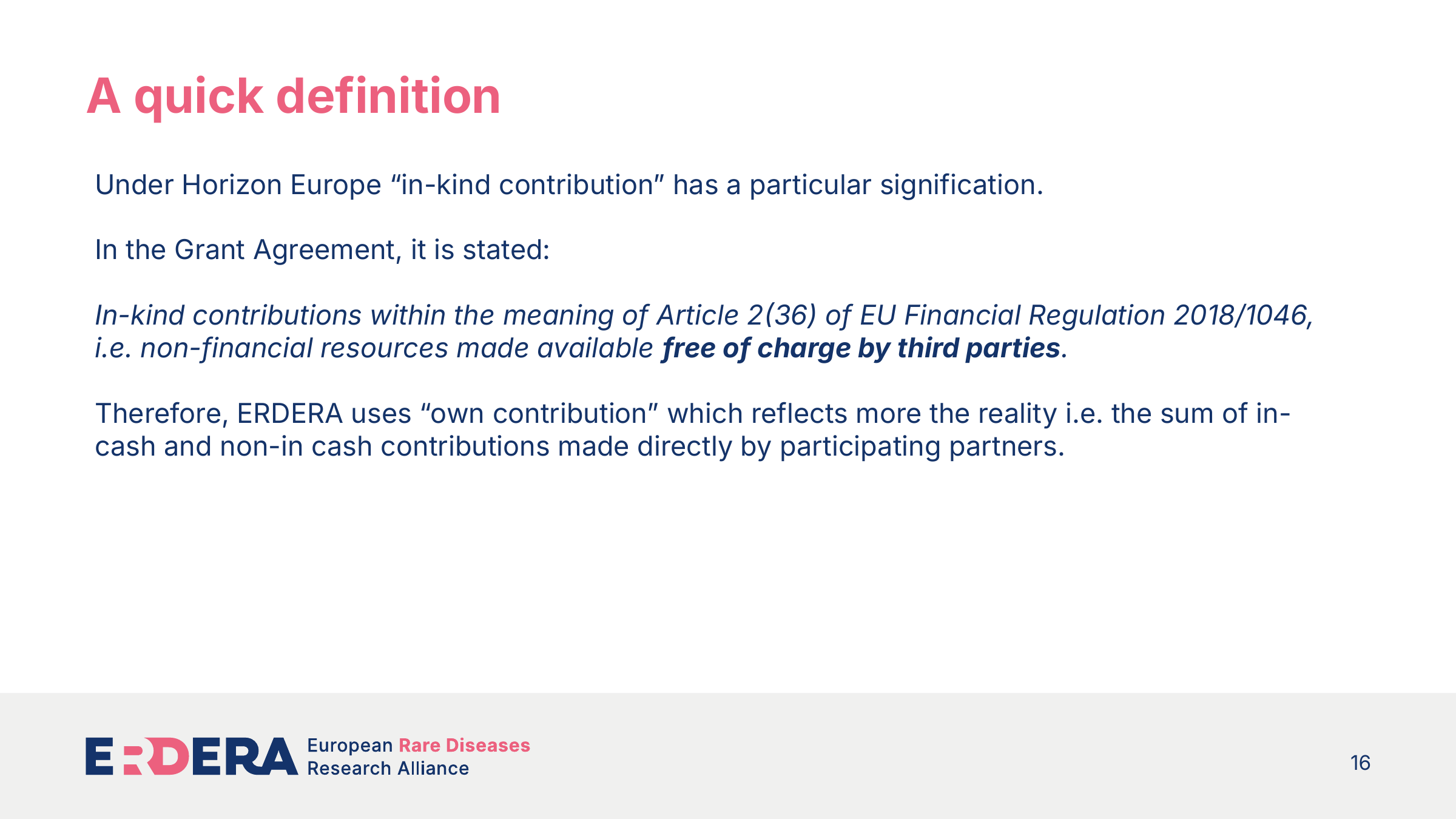

# A quick definition
Under Horizon Europe “in-kind contribution” has a particular signification.

In the Grant Agreement, it is stated:

In-kind contributions within the meaning of Article 2(36) of EU Financial Regulation 2018/1046, i.e. non-financial resources made available free of charge by third parties.

Therefore, ERDERA uses “own contribution” which reflects more the reality i.e. the sum of in-cash and non-in cash contributions made directly by participating partners.

16